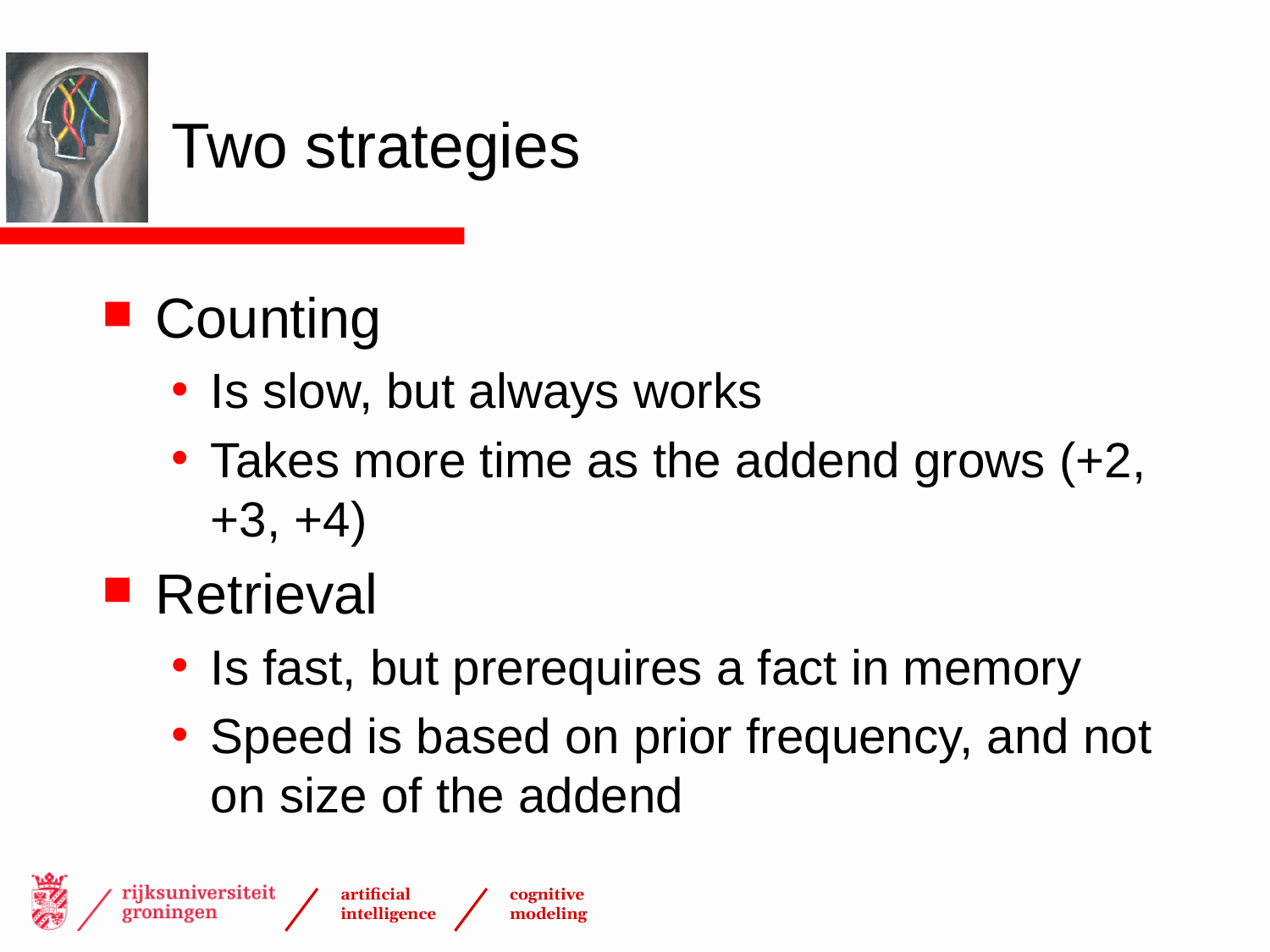

# Two strategies
Counting
Is slow, but always works
Takes more time as the addend grows (+2, +3, +4)
Retrieval
Is fast, but prerequires a fact in memory
Speed is based on prior frequency, and not on size of the addend